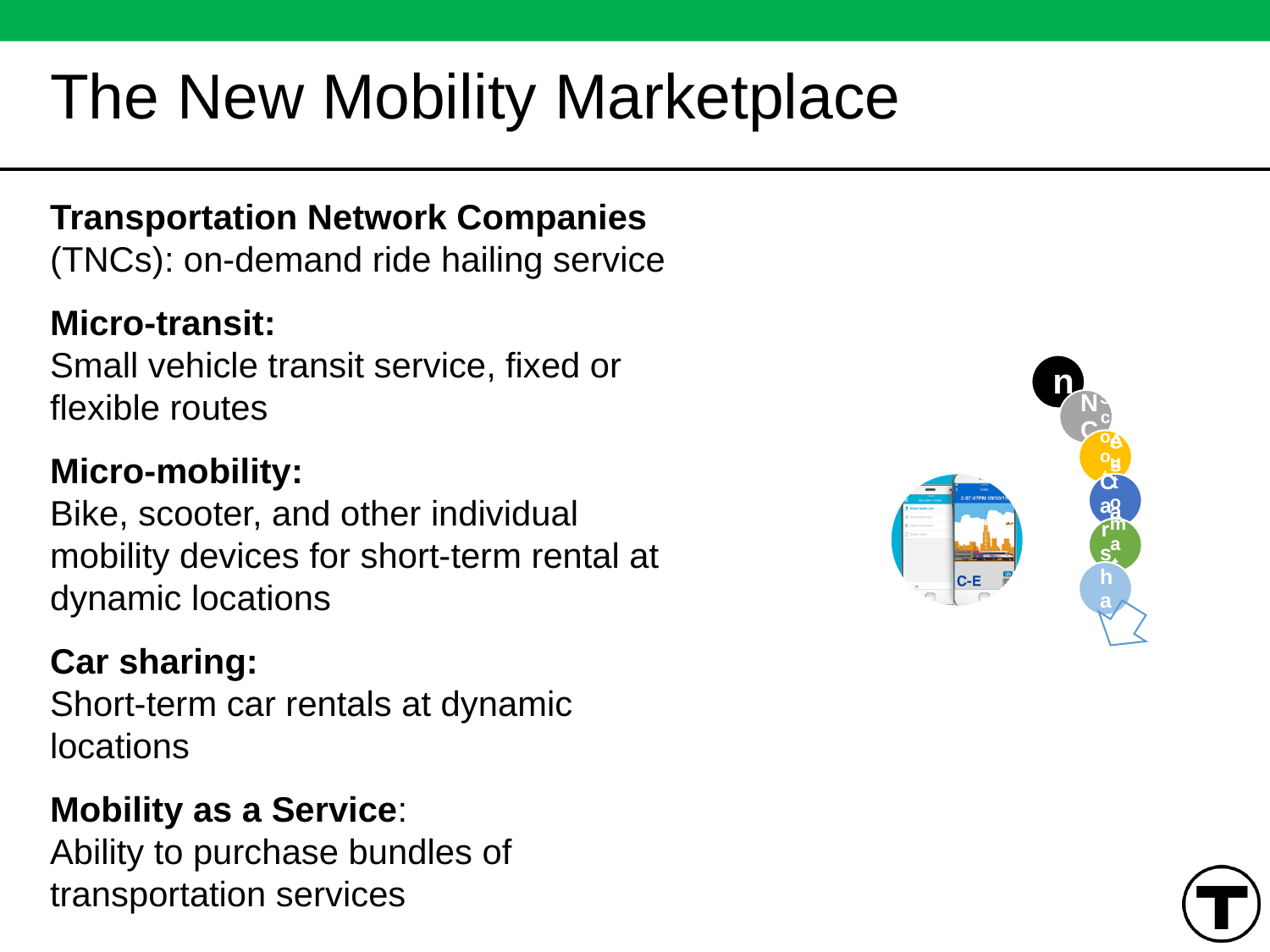

# The New Mobility Marketplace
Transportation Network Companies (TNCs): on-demand ride hailing service
Micro-transit:
Small vehicle transit service, fixed or flexible routes
Micro-mobility:
Bike, scooter, and other individual mobility devices for short-term rental at dynamic locations
Car sharing:
Short-term car rentals at dynamic locations
Mobility as a Service:
Ability to purchase bundles of transportation services
Transit
TNCs
Car sharing